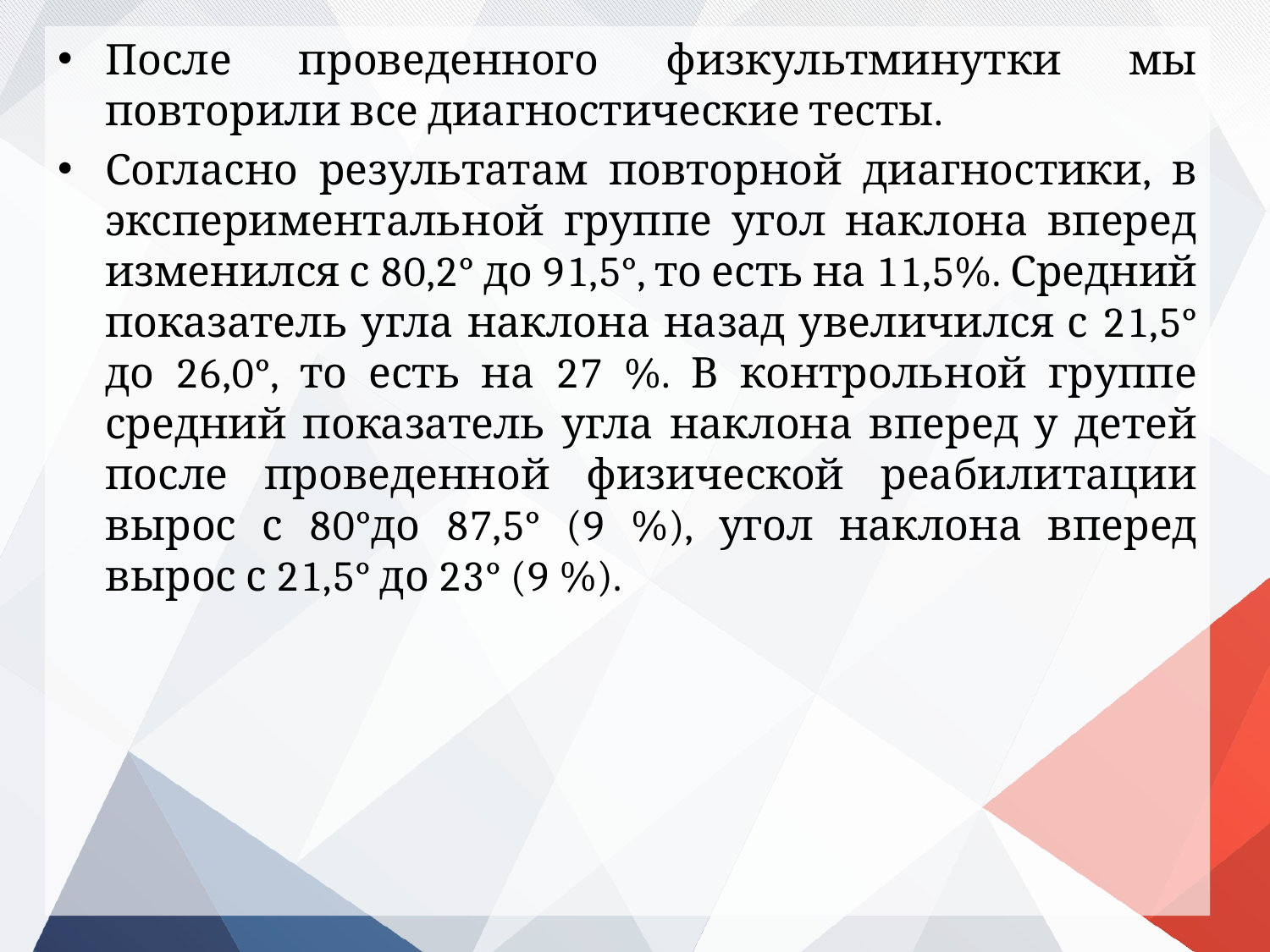

После проведенного физкультминутки мы повторили все диагностические тесты.
Согласно результатам повторной диагностики, в экспериментальной группе угол наклона вперед изменился с 80,2° до 91,5°, то есть на 11,5%. Средний показатель угла наклона назад увеличился с 21,5° до 26,0°, то есть на 27 %. В контрольной группе средний показатель угла наклона вперед у детей после проведенной физической реабилитации вырос с 80°до 87,5° (9 %), угол наклона вперед вырос с 21,5° до 23° (9 %).